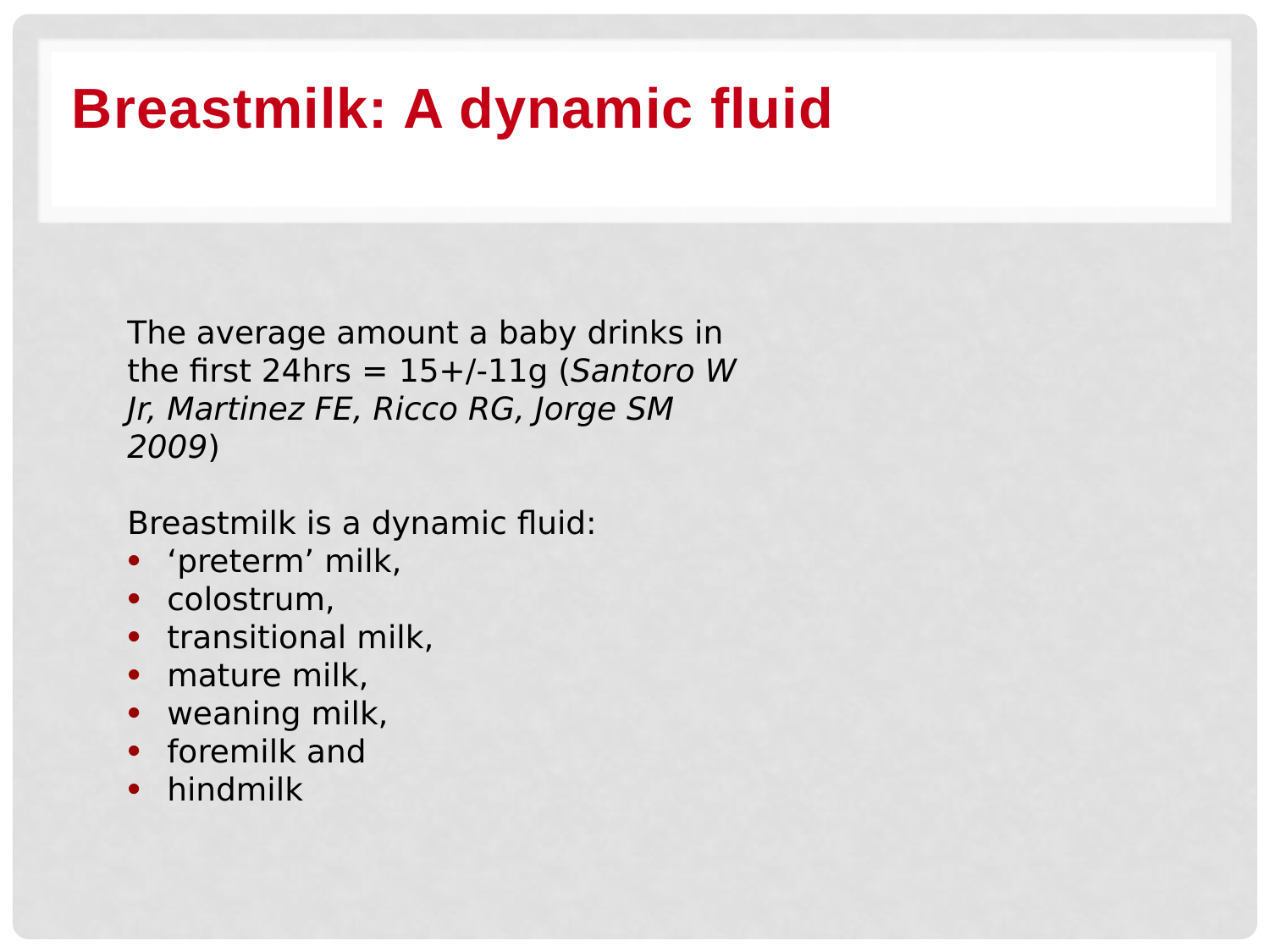

# Breastmilk: A dynamic fluid
The average amount a baby drinks in the first 24hrs = 15+/-11g (Santoro W Jr, Martinez FE, Ricco RG, Jorge SM 2009)

Breastmilk is a dynamic fluid:
‘preterm’ milk,
colostrum,
transitional milk,
mature milk,
weaning milk,
foremilk and
hindmilk